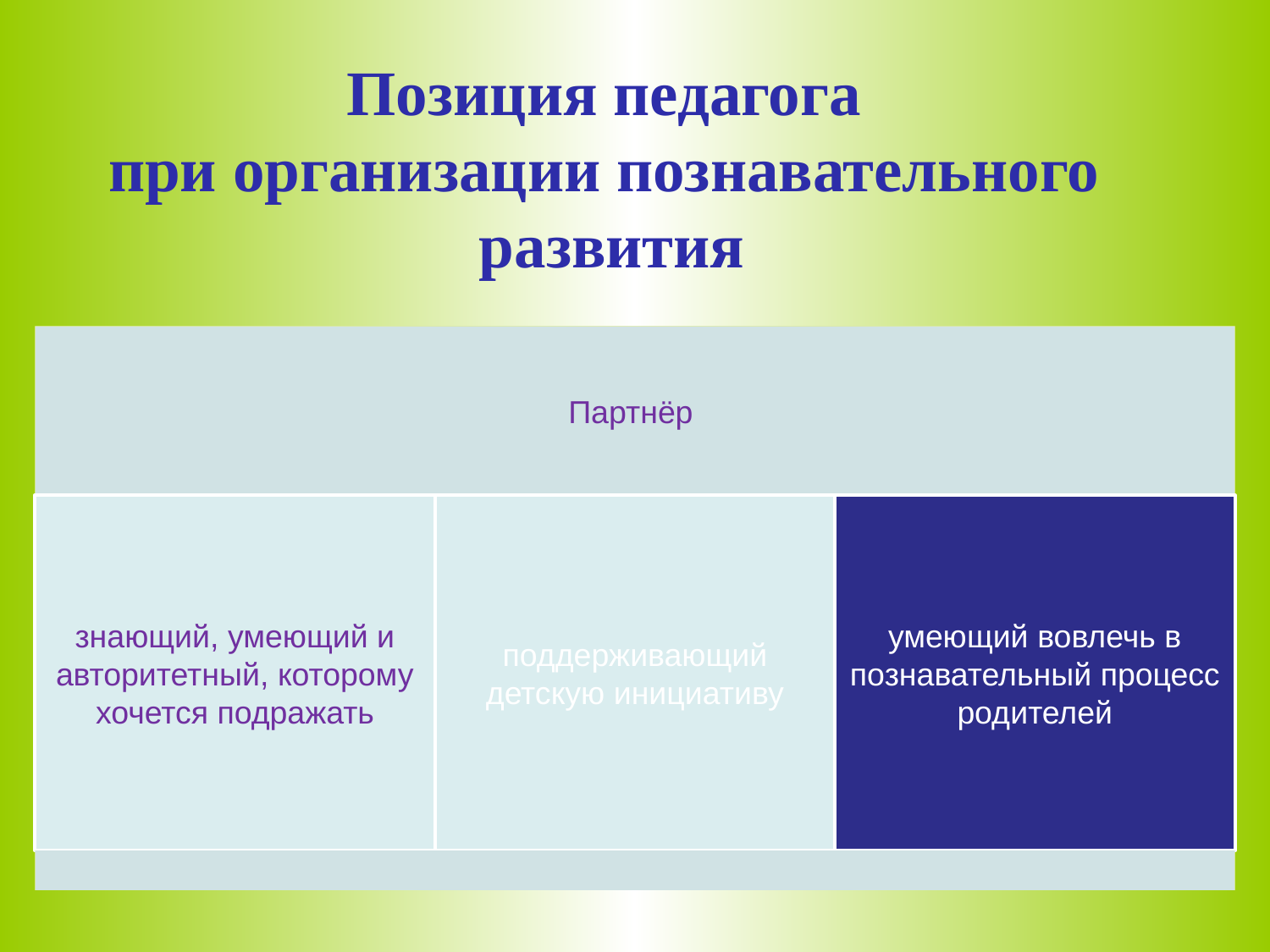

Позиция педагога
при организации познавательного
развития
Партнёр
знающий, умеющий и авторитетный, которому хочется подражать
поддерживающий детскую инициативу
умеющий вовлечь в познавательный процесс родителей